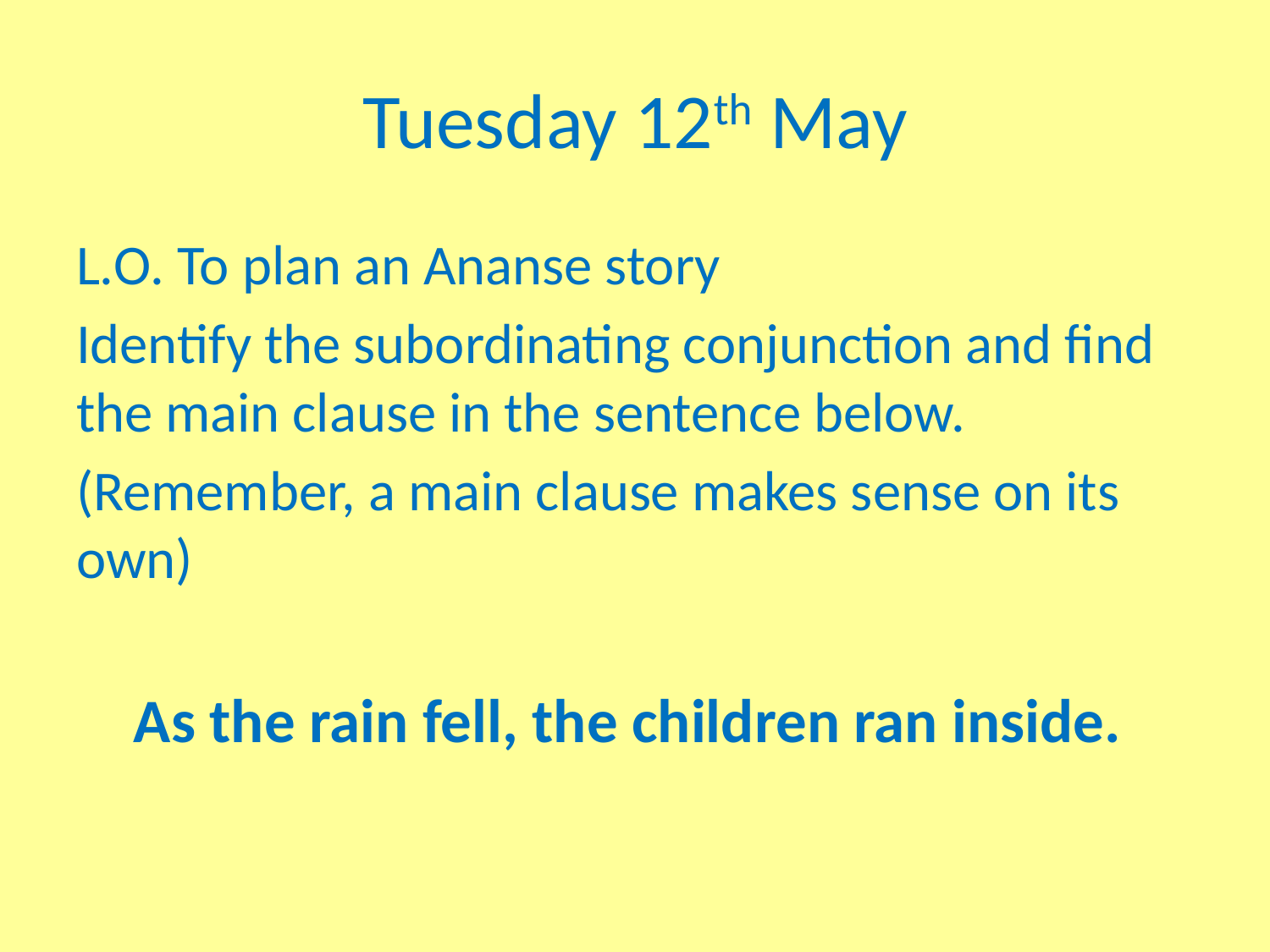

# Tuesday 12th May
L.O. To plan an Ananse story
Identify the subordinating conjunction and find the main clause in the sentence below.
(Remember, a main clause makes sense on its own)

As the rain fell, the children ran inside.